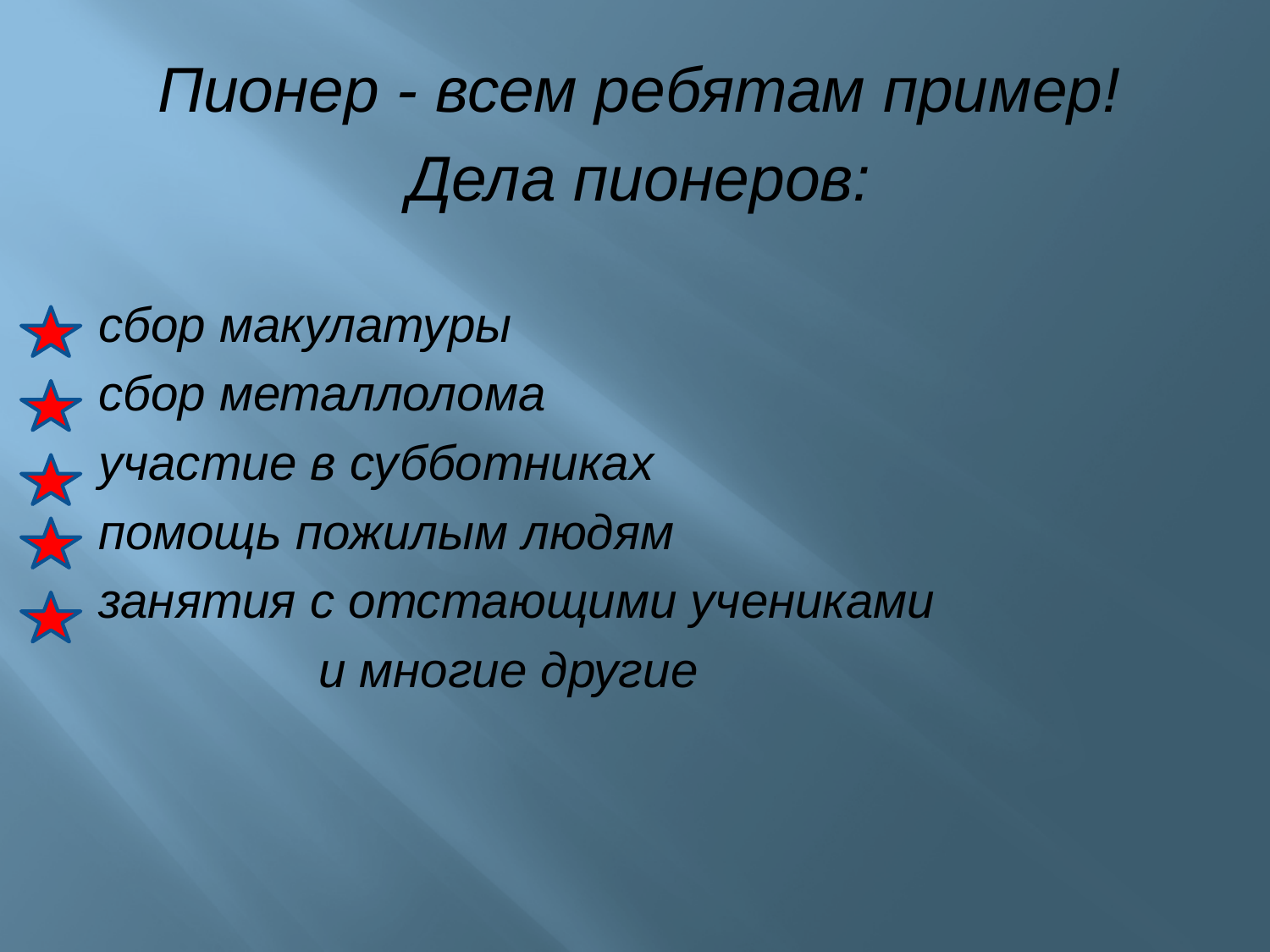

#
Пионер - всем ребятам пример!
Дела пионеров:

 сбор макулатуры
 сбор металлолома
 участие в субботниках
 помощь пожилым людям
 занятия с отстающими учениками
                 и многие другие